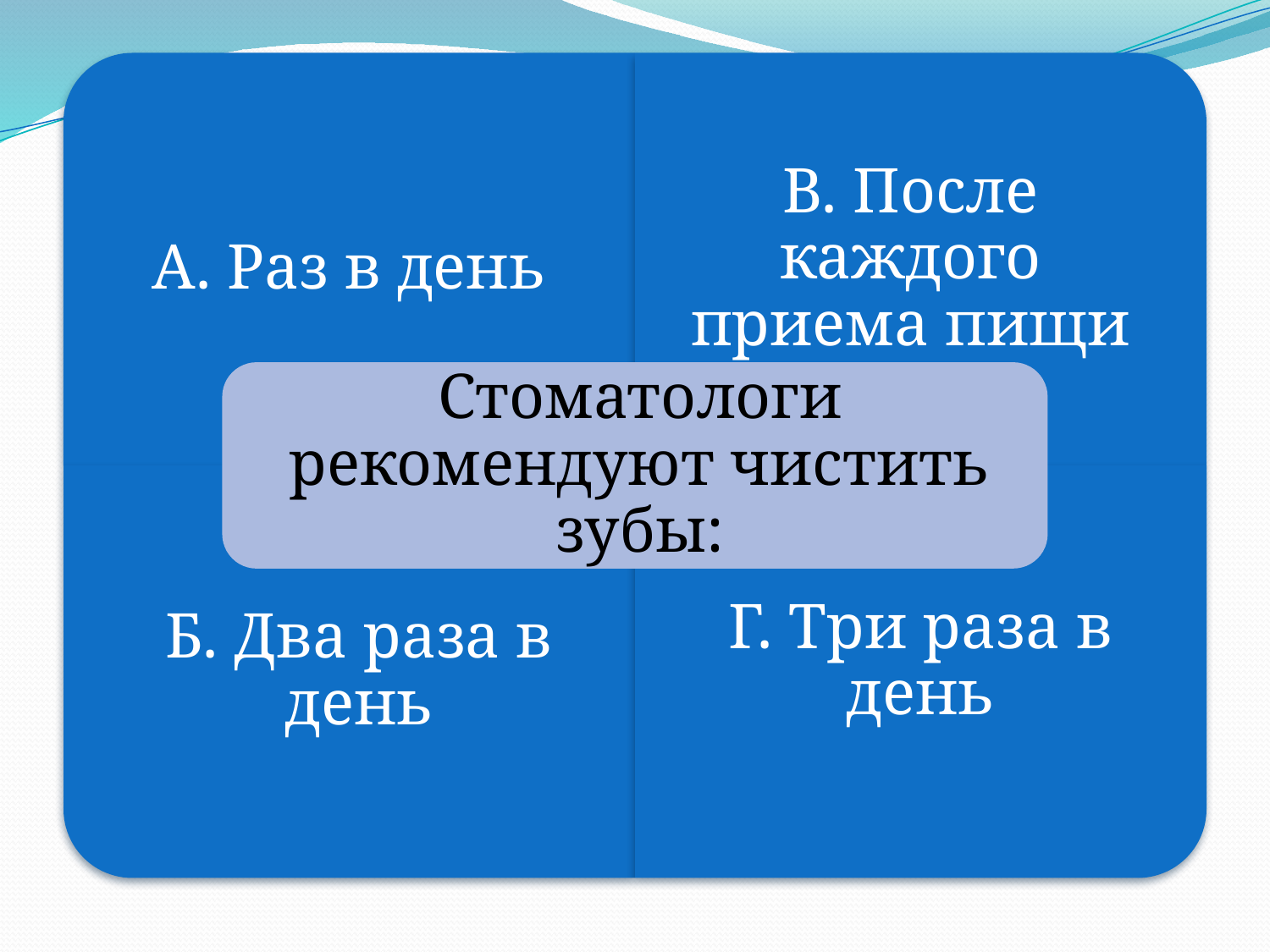

А. Раз в день
В. После каждого приема пищи
Б. Два раза в день
Г. Три раза в день
Стоматологи рекомендуют чистить зубы:
#